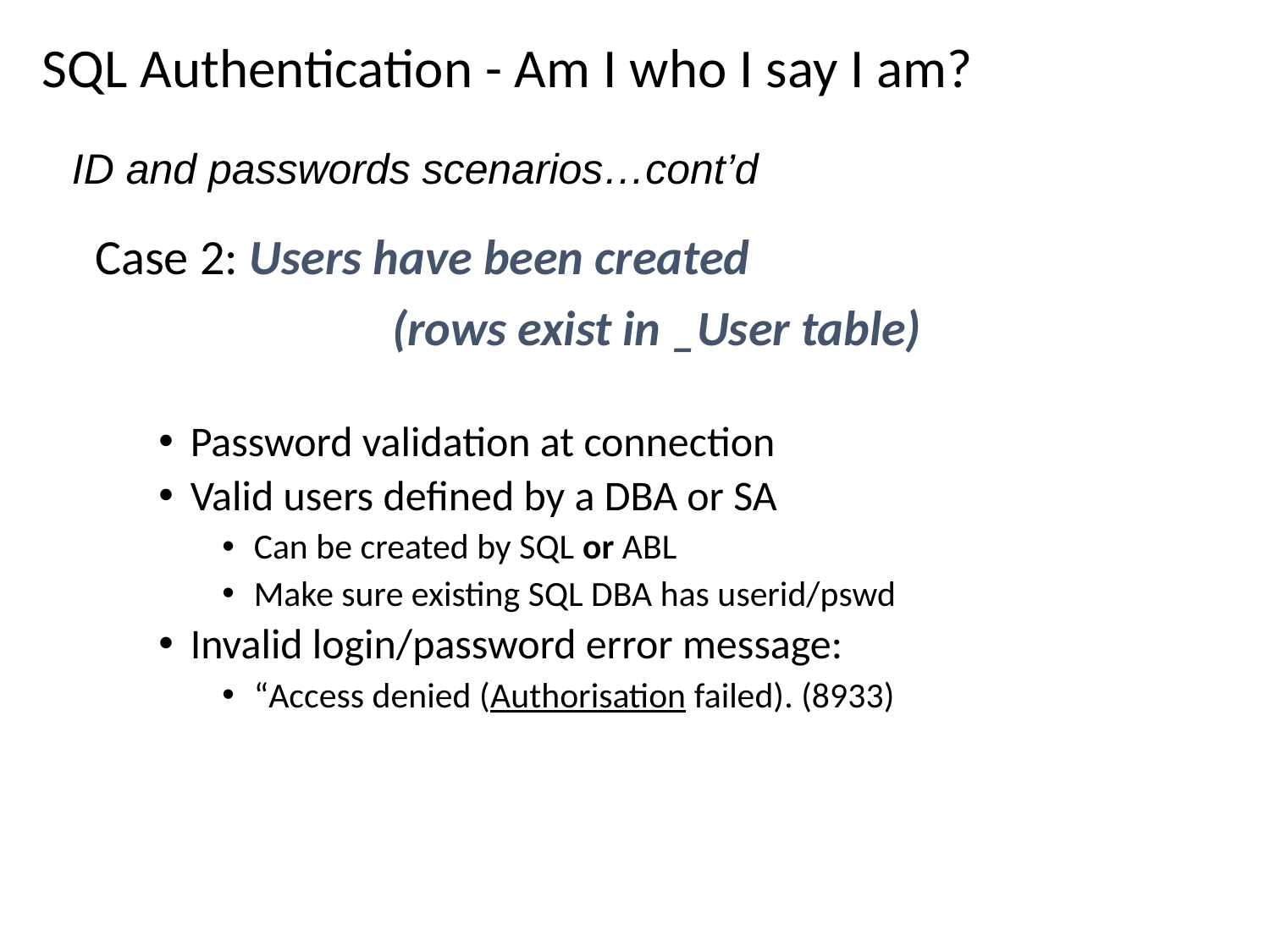

# SQL Authentication - Am I who I say I am?
ID and passwords scenarios…cont’d
Case 2: Users have been created
			 (rows exist in _User table)

Password validation at connection
Valid users defined by a DBA or SA
Can be created by SQL or ABL
Make sure existing SQL DBA has userid/pswd
Invalid login/password error message:
“Access denied (Authorisation failed). (8933)